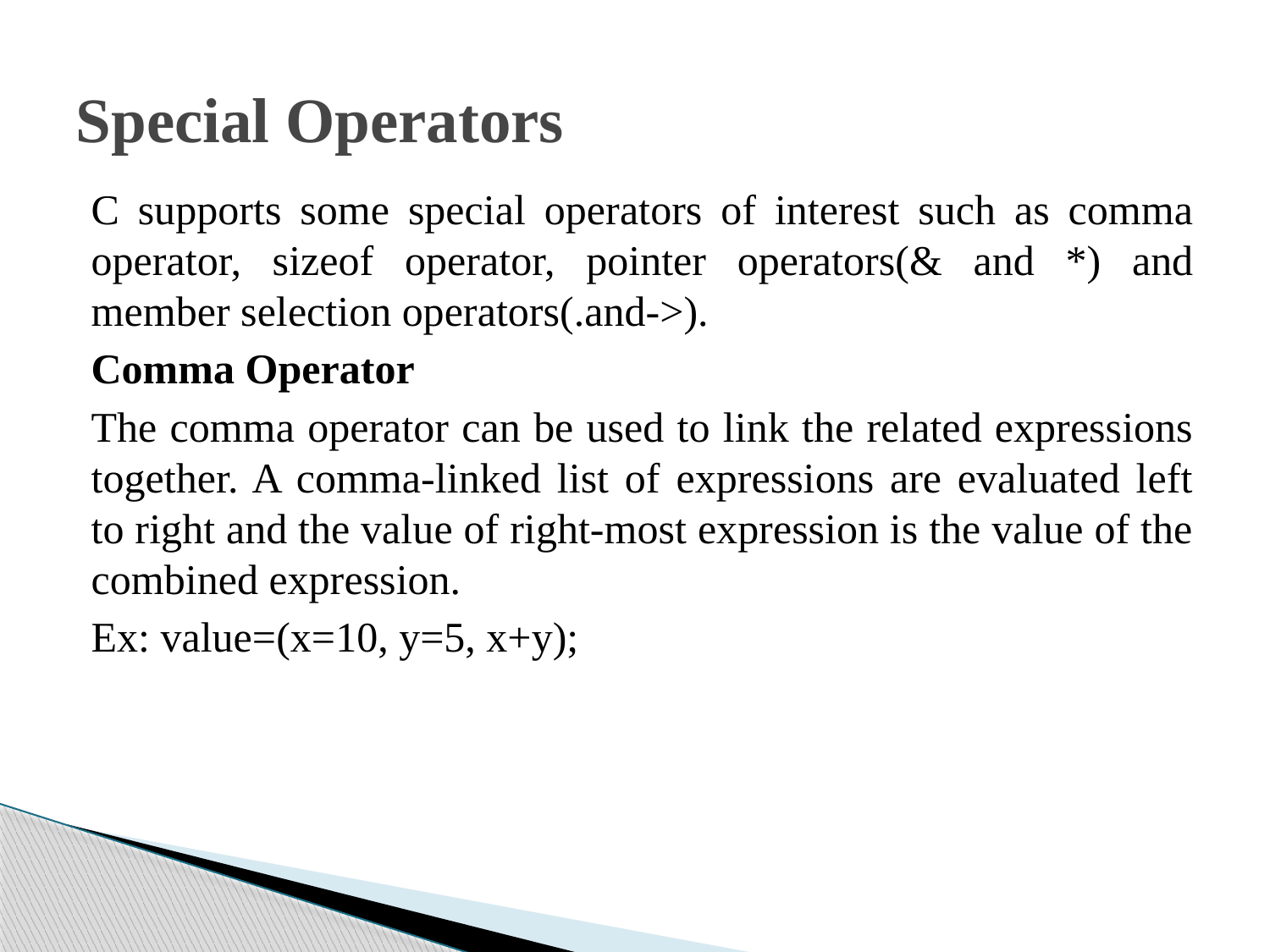

# Special Operators
C supports some special operators of interest such as comma operator, sizeof operator, pointer operators(& and *) and member selection operators(.and->).
Comma Operator
The comma operator can be used to link the related expressions together. A comma-linked list of expressions are evaluated left to right and the value of right-most expression is the value of the combined expression.
Ex: value=(x=10, y=5, x+y);